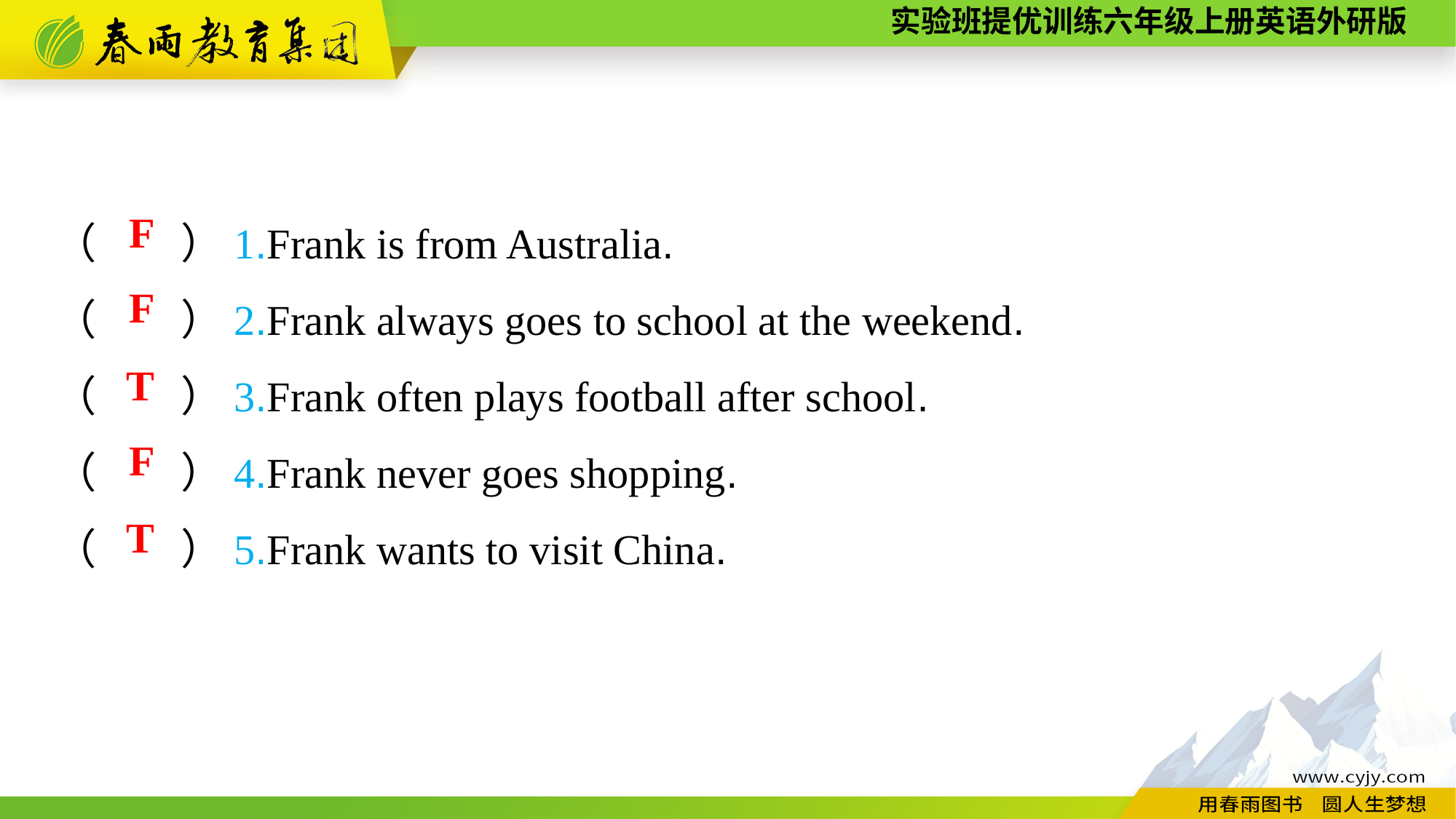

（　　）1.Frank is from Australia.
（　　）2.Frank always goes to school at the weekend.
（　　）3.Frank often plays football after school.
（　　）4.Frank never goes shopping.
（　　）5.Frank wants to visit China.
F
F
T
F
T